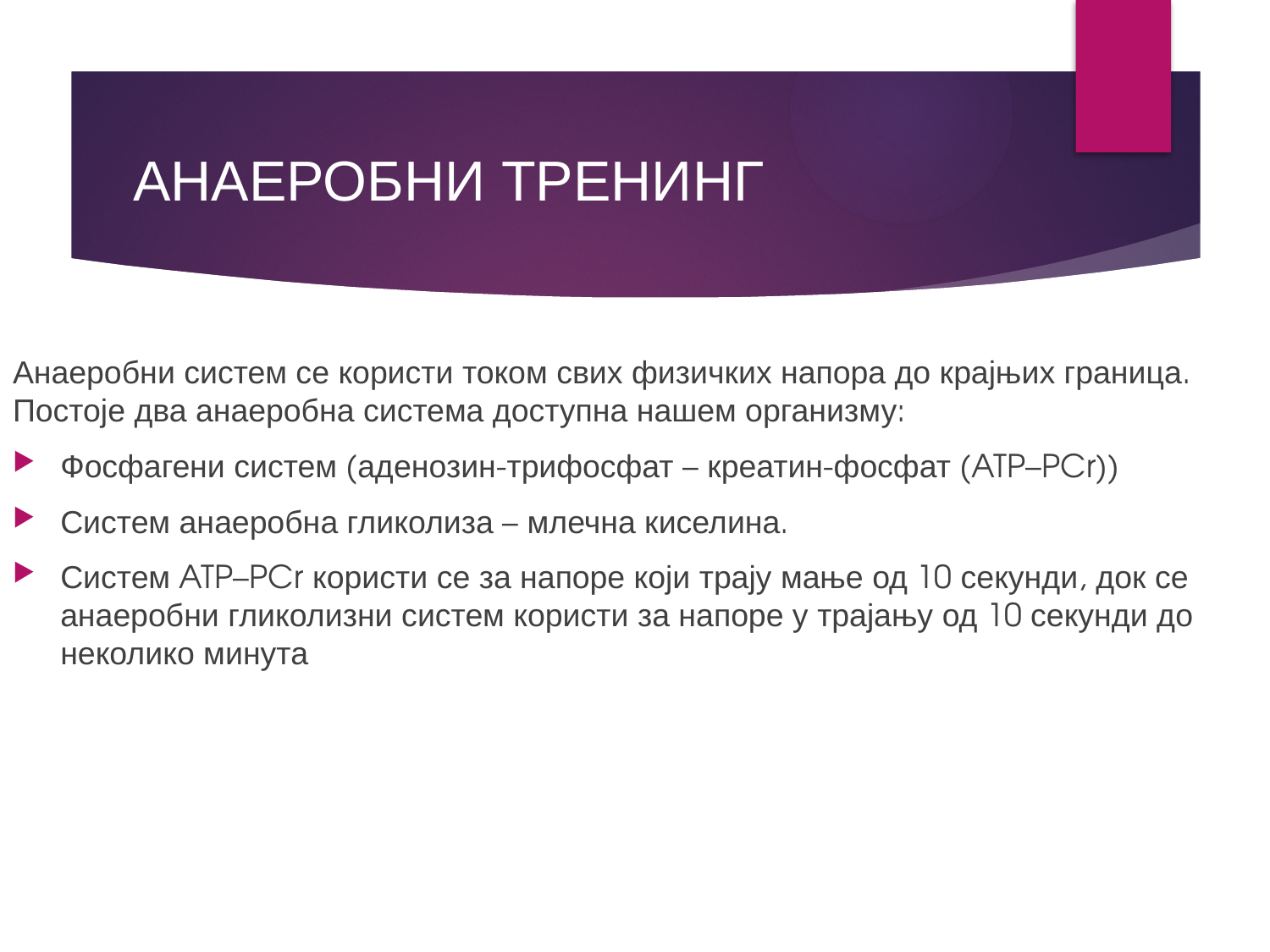

# АНАЕРОБНИ ТРЕНИНГ
Анаеробни систем се користи током свих физичких напора до крајњих граница. Постоје два анаеробна система доступна нашем организму:
Фосфагени систем (аденозин-трифосфат – креатин-фосфат (ATP–PCr))
Систем анаеробна гликолиза – млечна киселина.
Систем ATP–PCr користи се за напоре који трају мање од 10 секунди, док се анаеробни гликолизни систем користи за напоре у трајању од 10 секунди до неколико минута